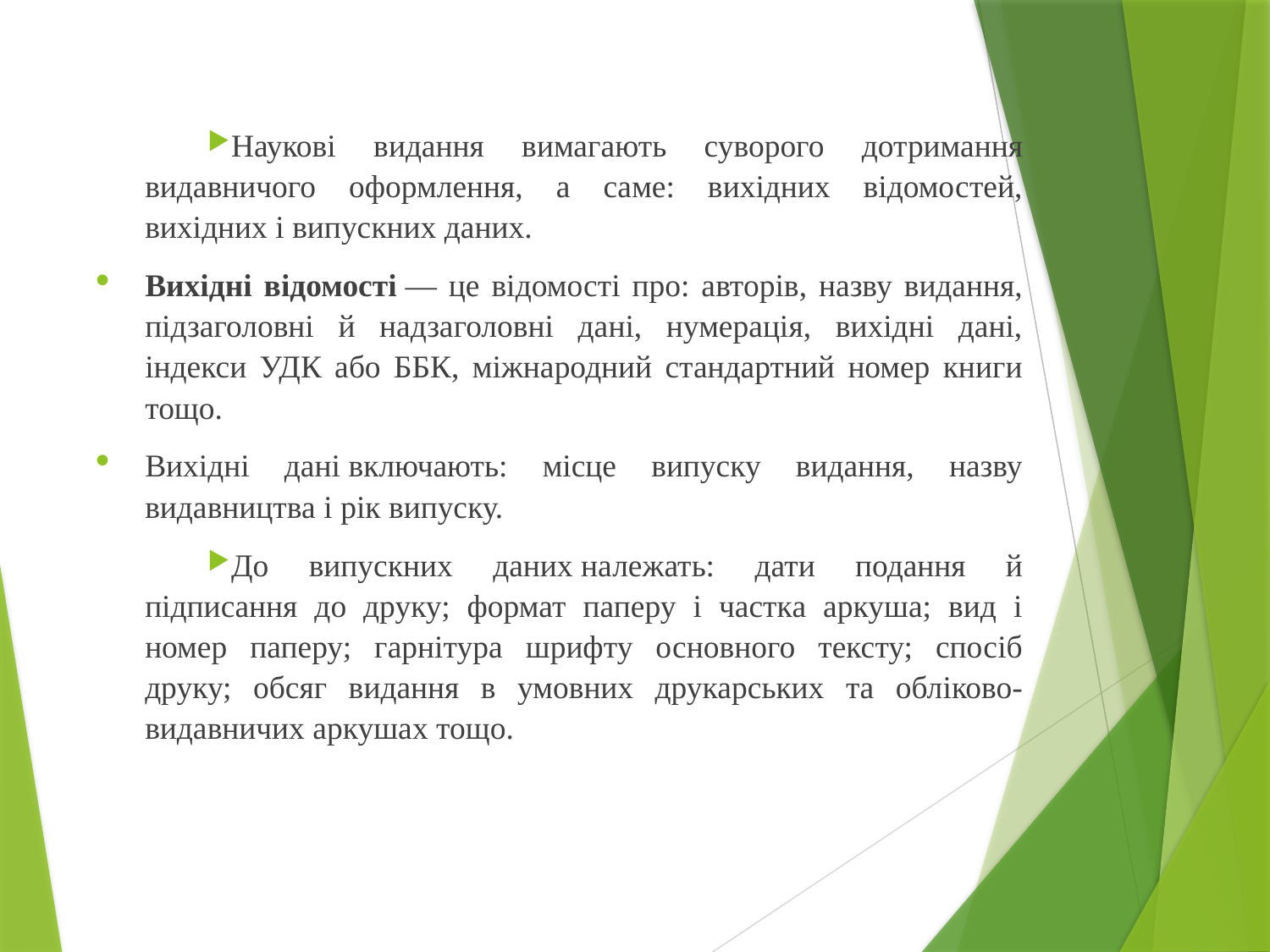

Наукові видання вимагають суворого дотримання видавничого оформлення, а саме: вихідних відомостей, вихідних і випускних даних.
Вихідні відомості — це відомості про: авторів, назву видання, підзаголовні й надзаголовні дані, нумерація, вихідні дані, індекси УДК або ББК, міжнародний стандартний номер книги тощо.
Вихідні дані включають: місце випуску видання, назву видавництва і рік випуску.
До випускних даних належать: дати подання й підписання до друку; формат паперу і частка аркуша; вид і номер паперу; гарнітура шрифту основного тексту; спосіб друку; обсяг видання в умовних друкарських та обліково-видавничих аркушах тощо.